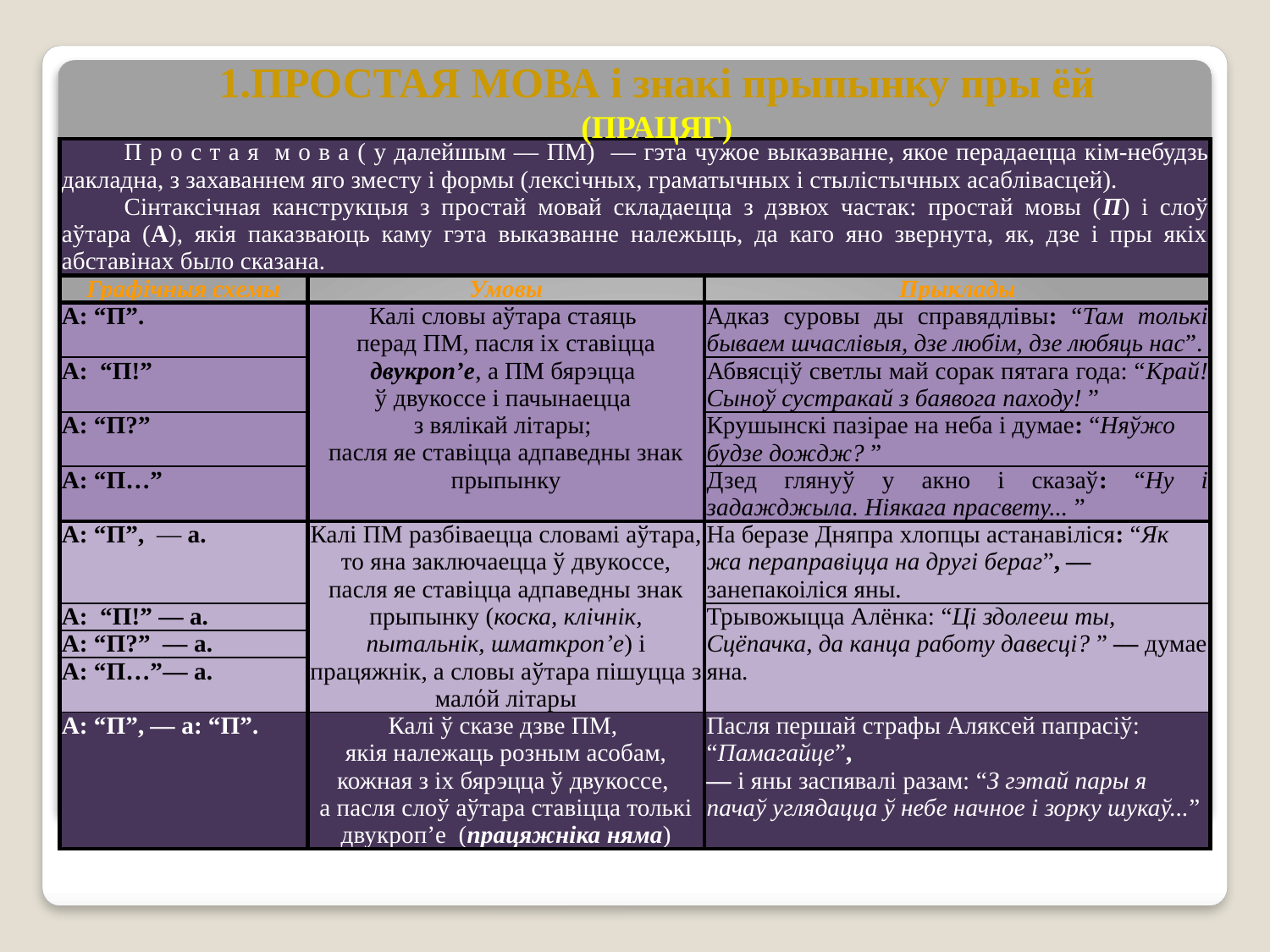

ПРОСТАЯ МОВА і знакі прыпынку пры ёй
(ПРАЦЯГ)

| П р о с т а я м о в а ( у далейшым –– ПМ) –– гэта чужое выказванне, якое перадаецца кім-небудзь дакладна, з захаваннем яго зместу і формы (лексічных, граматычных і стылістычных асаблівасцей). Сінтаксічная канструкцыя з простай мовай складаецца з дзвюх частак: простай мовы (П) і слоў аўтара (А), якія паказваюць каму гэта выказванне належыць, да каго яно звернута, як, дзе і пры якіх абставінах было сказана. |  |  |
| --- | --- | --- |
| Графічныя схемы | Умовы | Прыклады |
| А: “П”. | Калі словы аўтара стаяць перад ПМ, пасля іх ставіцца двукроп’е, а ПМ бярэцца ў двукоссе і пачынаецца з вялікай літары; пасля яе ставіцца адпаведны знак прыпынку | Адказ суровы ды справядлівы: “Там толькі бываем шчаслівыя, дзе любім, дзе любяць нас”. |
| А: “П!” |  | Абвясціў светлы май сорак пятага года: “Край! Сыноў сустракай з баявога паходу! ” |
| А: “П?” |  | Крушынскі пазірае на неба і думае: “Няўжо будзе дождж? ” |
| А: “П…” |  | Дзед глянуў у акно і сказаў: “Ну і задажджыла. Ніякага прасвету... ” |
| А: “П”, –– а. | Калі ПМ разбіваецца словамі аўтара, то яна заключаецца ў двукоссе, пасля яе ставіцца адпаведны знак прыпынку (коска, клічнік, пытальнік, шматкроп’е) і працяжнік, а словы аўтара пішуцца з малόй літары | На беразе Дняпра хлопцы астанавіліся: “Як жа пераправіцца на другі бераг”, –– занепакоіліся яны. |
| А: “П!” –– а. |  | Трывожыцца Алёнка: “Ці здолееш ты, Сцёпачка, да канца работу давесці? ” –– думае яна. |
| А: “П?” –– а. |  |  |
| А: “П…”–– а. |  |  |
| А: “П”, –– а: “П”. | Калі ў сказе дзве ПМ, якія належаць розным асобам, кожная з іх бярэцца ў двукоссе, а пасля слоў аўтара ставіцца толькі двукроп’е (працяжніка няма) | Пасля першай страфы Аляксей папрасіў: “Памагайце”, –– і яны заспявалі разам: “З гэтай пары я пачаў углядацца ў небе начное і зорку шукаў...” |